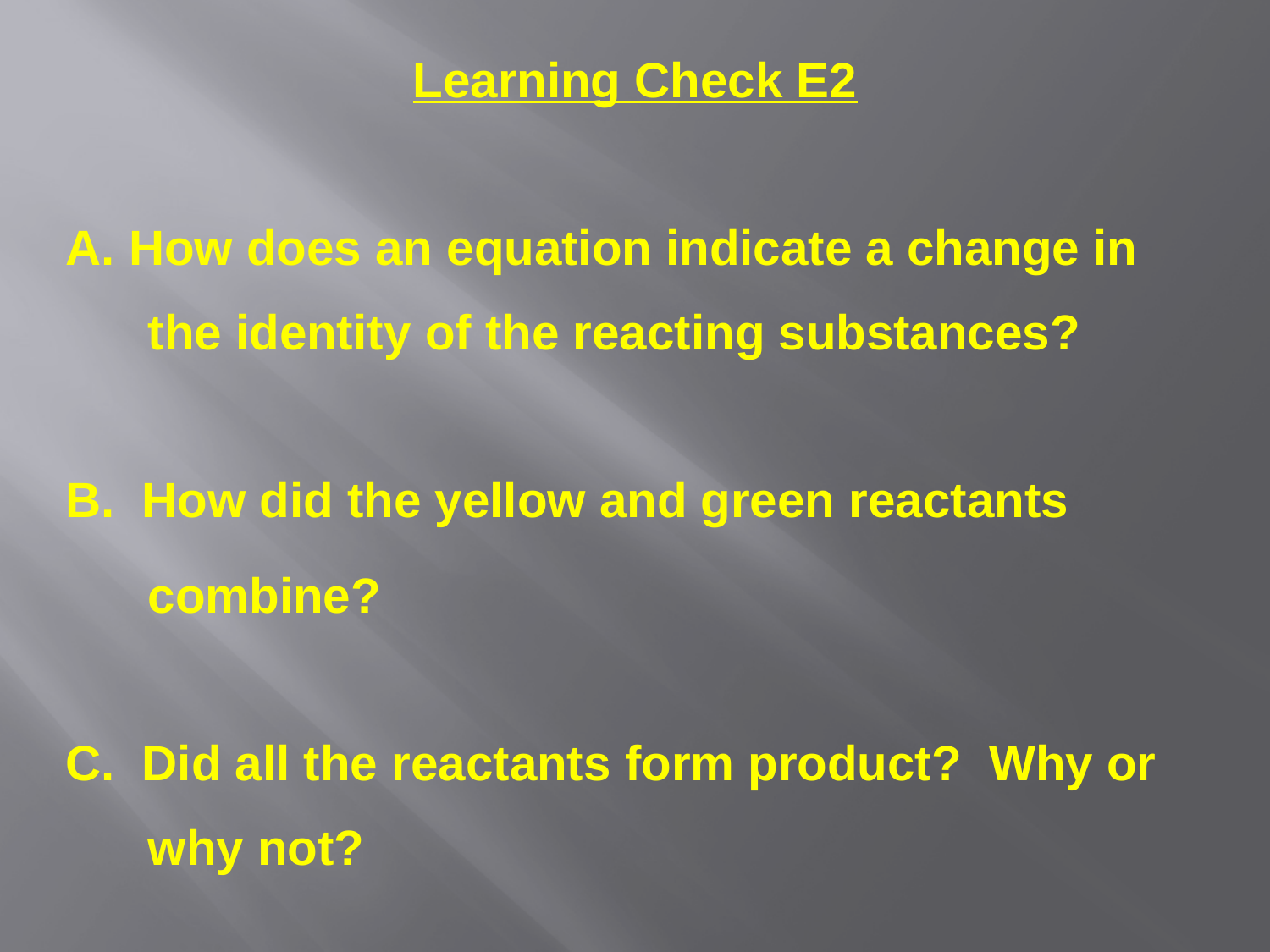

Learning Check E2

How does an equation indicate a change in
      the identity of the reacting substances?

B.  How did the yellow and green reactants
      combine?

C.  Did all the reactants form product?  Why or
      why not?